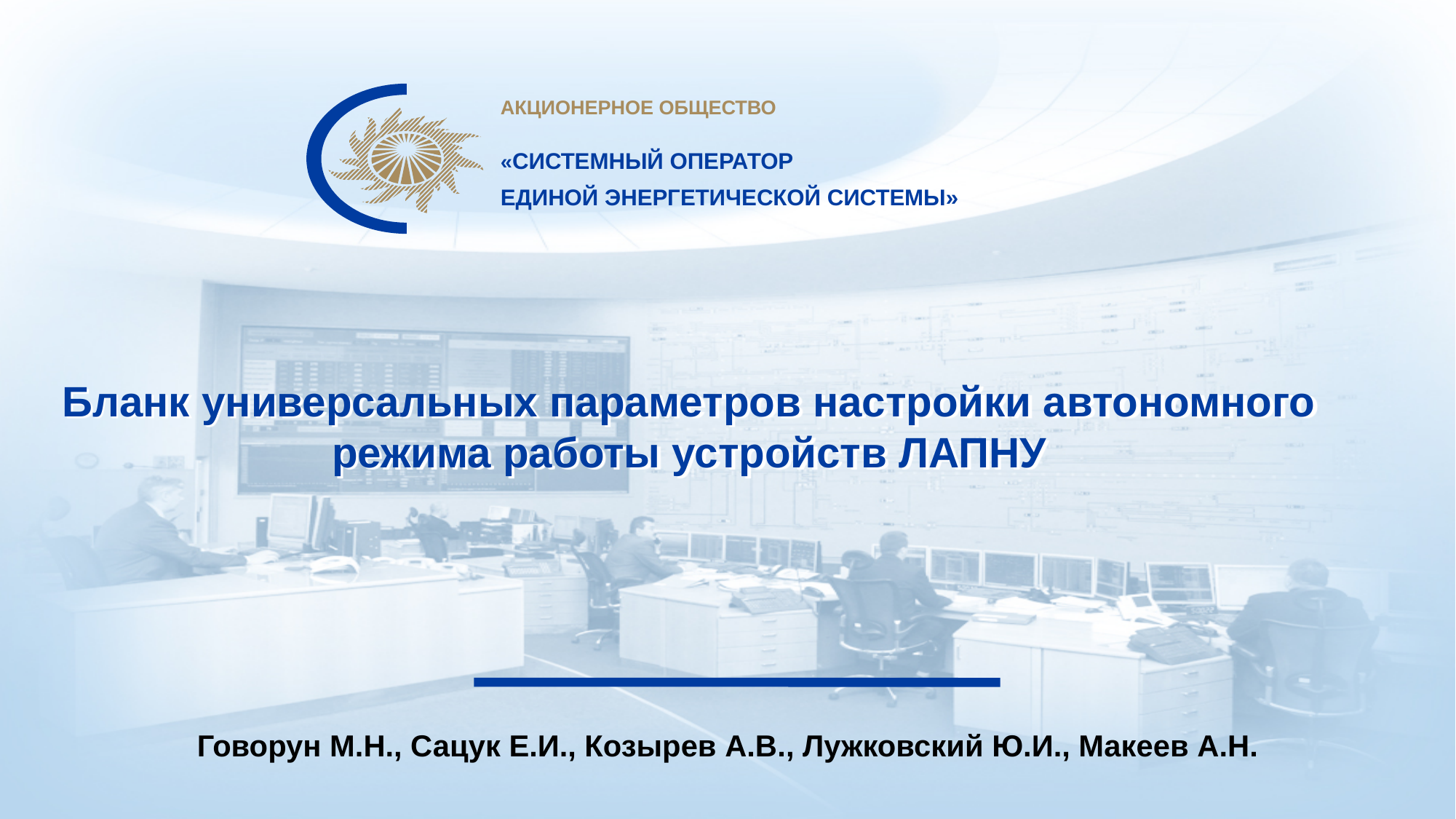

# Бланк универсальных параметров настройки автономного режима работы устройств ЛАПНУ

Говорун М.Н., Сацук Е.И., Козырев А.В., Лужковский Ю.И., Макеев А.Н.